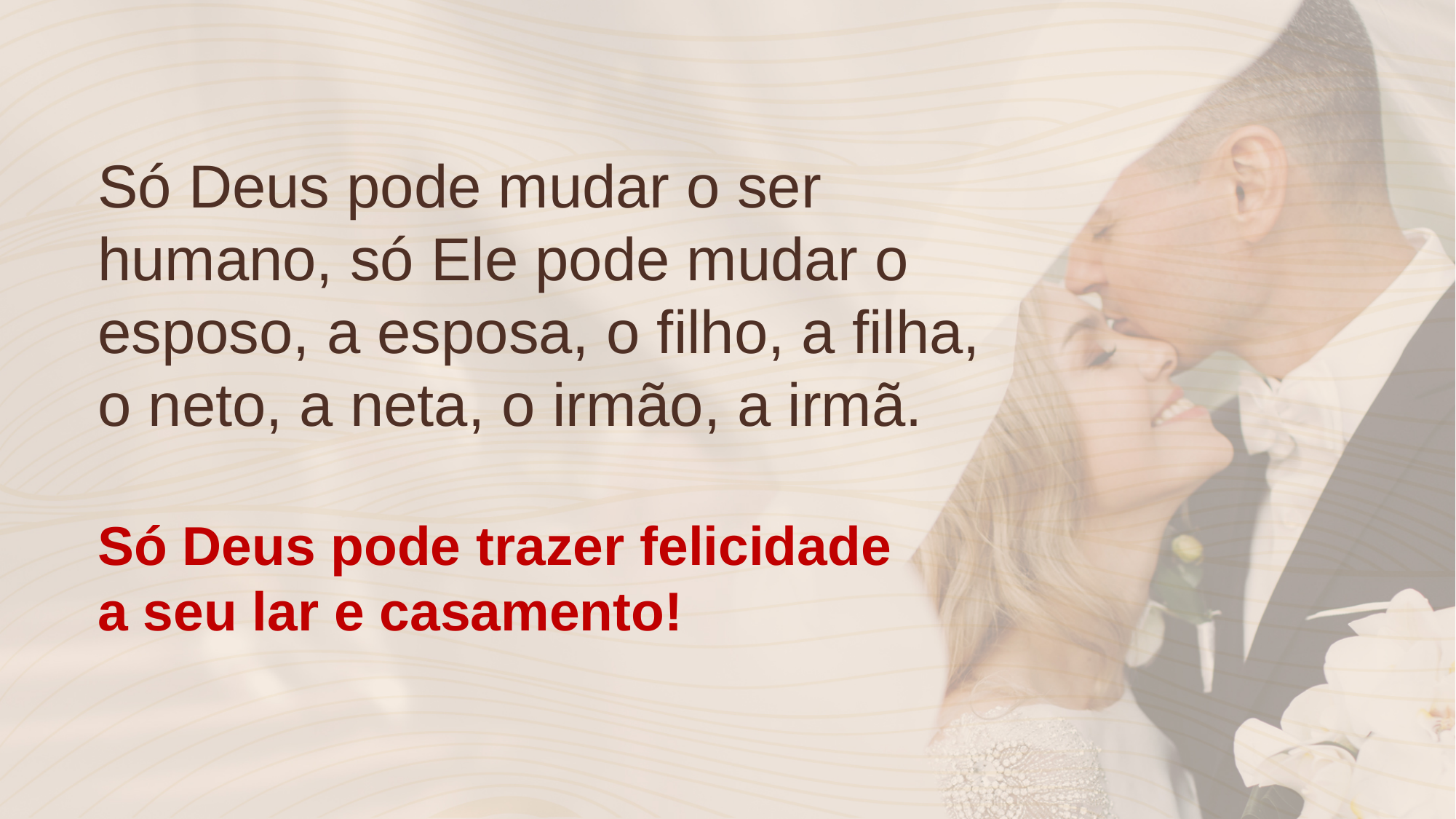

Só Deus pode mudar o ser humano, só Ele pode mudar o esposo, a esposa, o filho, a filha, o neto, a neta, o irmão, a irmã.

Só Deus pode trazer felicidade
a seu lar e casamento!